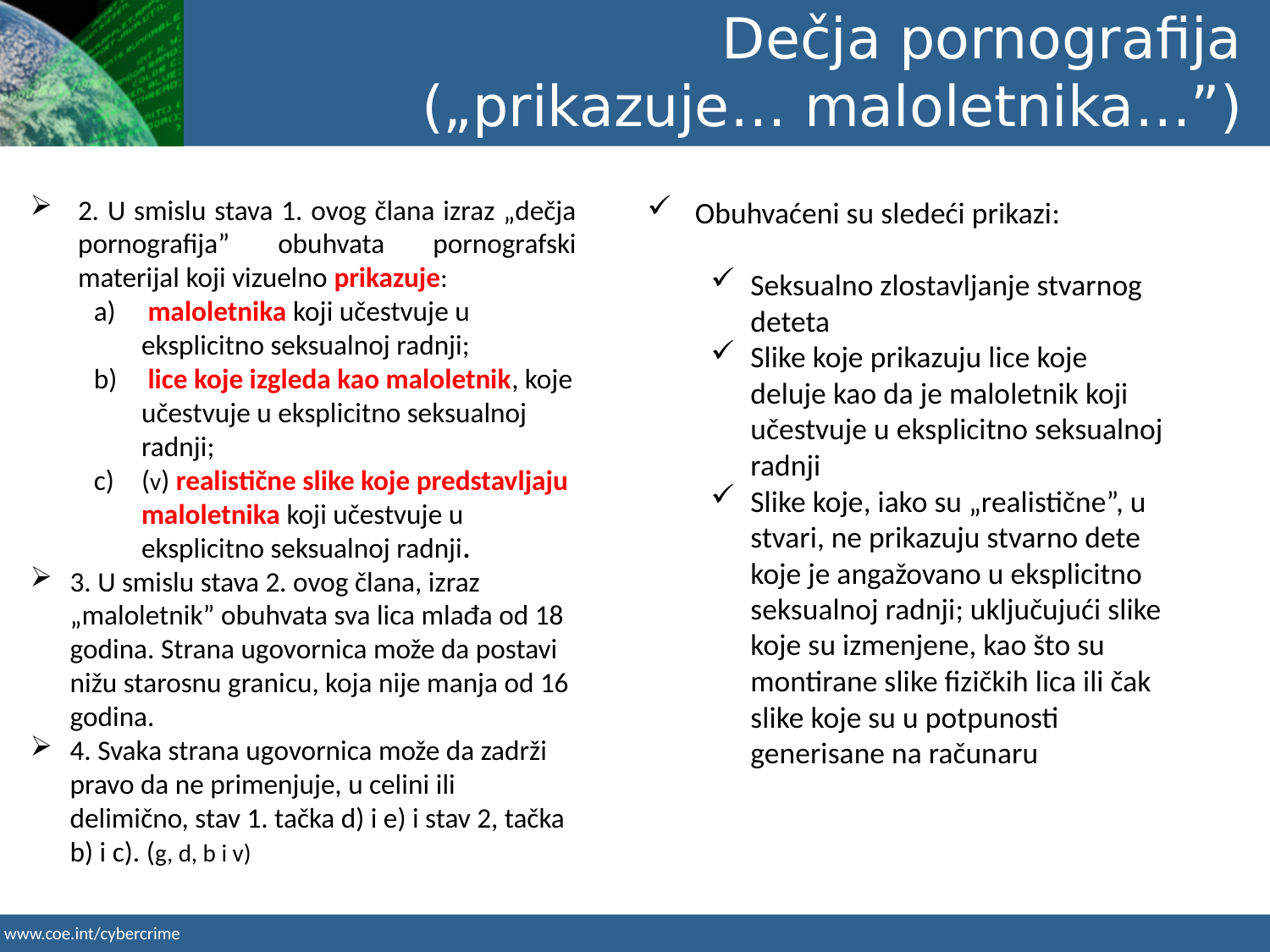

Dečja pornografija
(„prikazuje… maloletnika…”)
2. U smislu stava 1. ovog člana izraz „dečja pornografija” obuhvata pornografski materijal koji vizuelno prikazuje:
 maloletnika koji učestvuje u eksplicitno seksualnoj radnji;
 lice koje izgleda kao maloletnik, koje učestvuje u eksplicitno seksualnoj radnji;
(v) realistične slike koje predstavljaju maloletnika koji učestvuje u eksplicitno seksualnoj radnji.
3. U smislu stava 2. ovog člana, izraz „maloletnik” obuhvata sva lica mlađa od 18 godina. Strana ugovornica može da postavi nižu starosnu granicu, koja nije manja od 16 godina.
4. Svaka strana ugovornica može da zadrži pravo da ne primenjuje, u celini ili delimično, stav 1. tačka d) i e) i stav 2, tačka b) i c). (g, d, b i v)
Obuhvaćeni su sledeći prikazi:

Seksualno zlostavljanje stvarnog deteta
Slike koje prikazuju lice koje deluje kao da je maloletnik koji učestvuje u eksplicitno seksualnoj radnji
Slike koje, iako su „realistične”, u stvari, ne prikazuju stvarno dete koje je angažovano u eksplicitno seksualnoj radnji; uključujući slike koje su izmenjene, kao što su montirane slike fizičkih lica ili čak slike koje su u potpunosti generisane na računaru